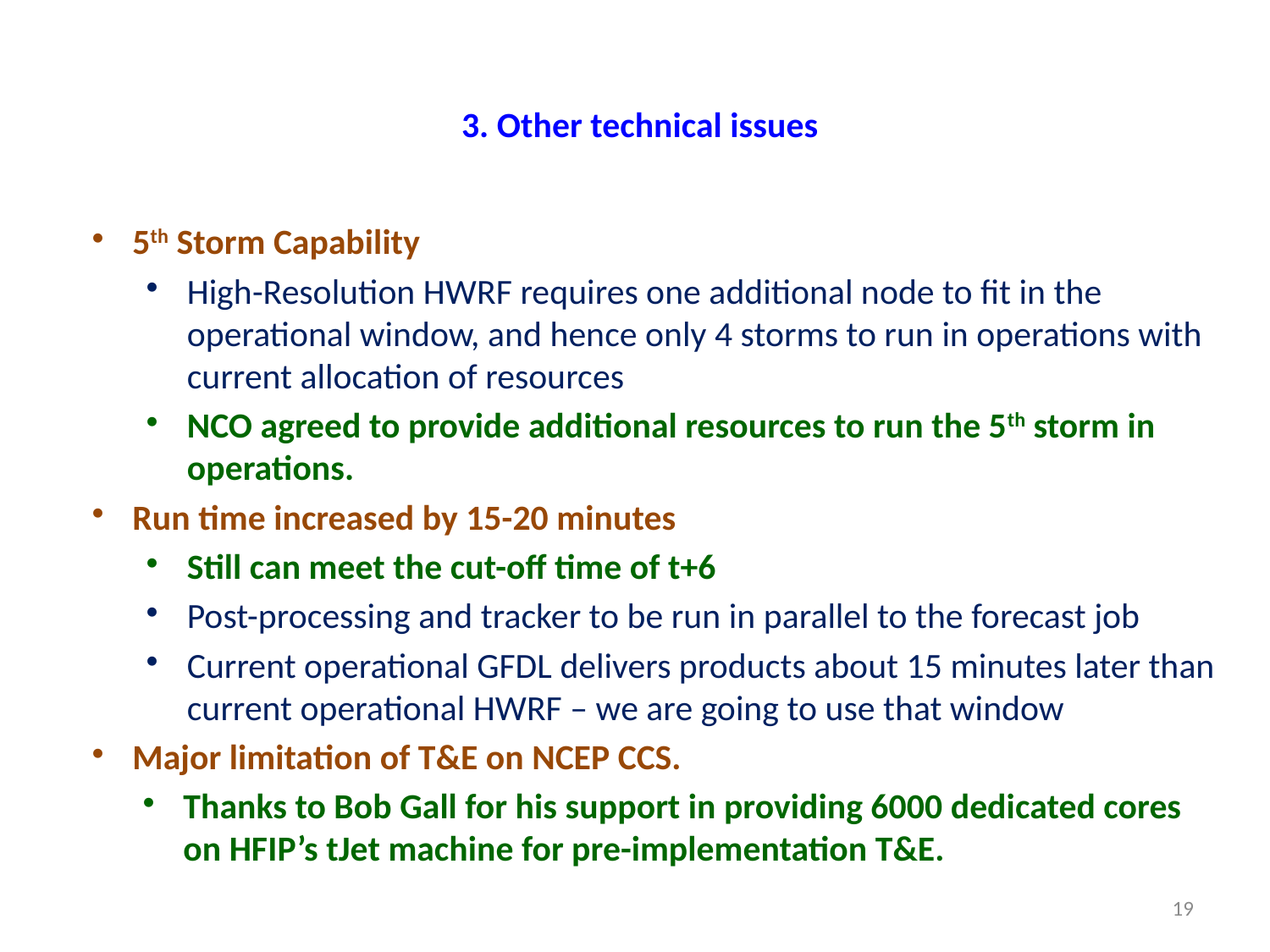

# 3. Other technical issues
5th Storm Capability
High-Resolution HWRF requires one additional node to fit in the operational window, and hence only 4 storms to run in operations with current allocation of resources
NCO agreed to provide additional resources to run the 5th storm in operations.
Run time increased by 15-20 minutes
Still can meet the cut-off time of t+6
Post-processing and tracker to be run in parallel to the forecast job
Current operational GFDL delivers products about 15 minutes later than current operational HWRF – we are going to use that window
Major limitation of T&E on NCEP CCS.
Thanks to Bob Gall for his support in providing 6000 dedicated cores on HFIP’s tJet machine for pre-implementation T&E.
19